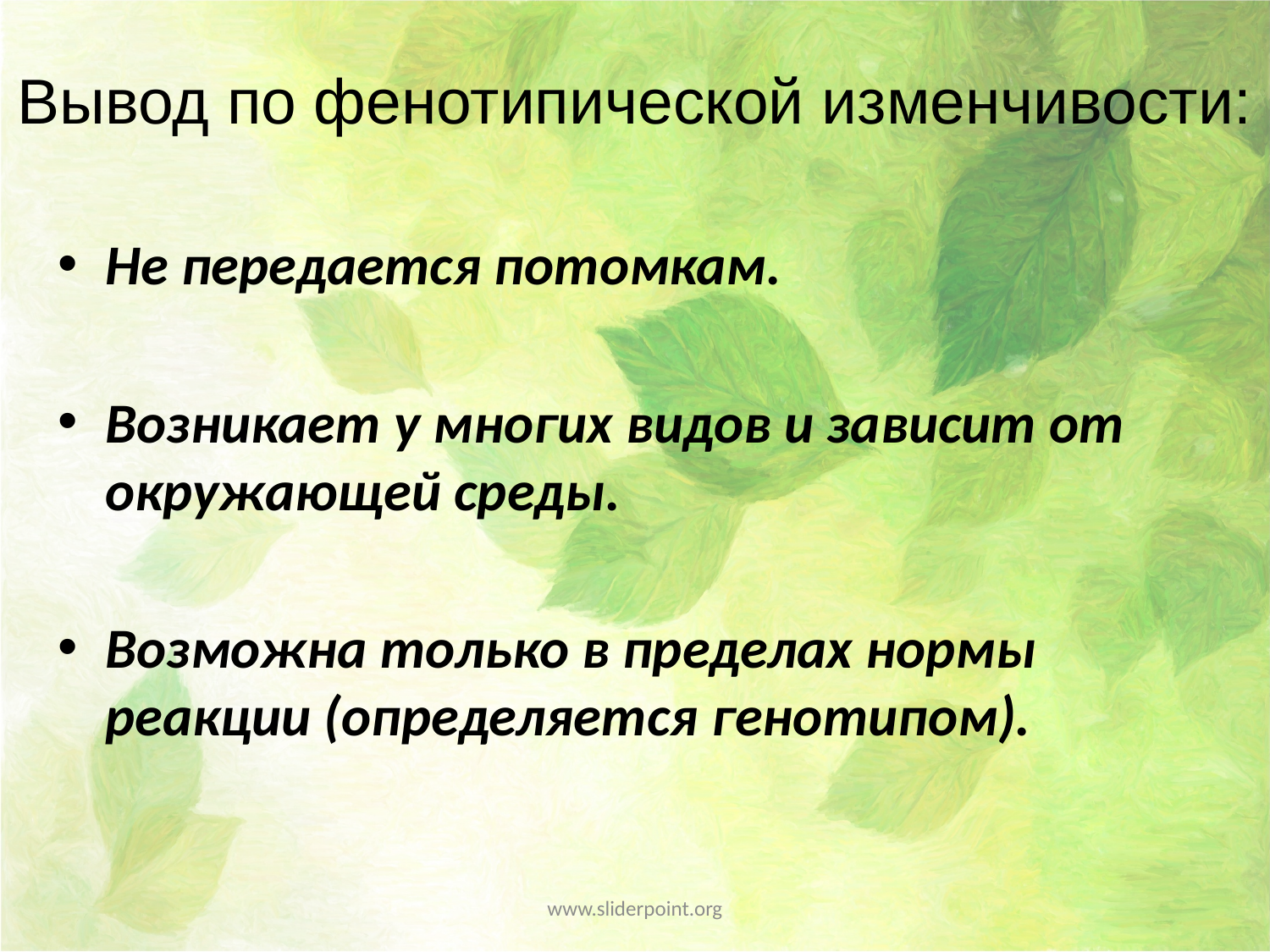

# Вывод по фенотипической изменчивости:
Не передается потомкам.

Возникает у многих видов и зависит от  окружающей среды.

Возможна только в пределах нормы реакции (определяется генотипом).

www.sliderpoint.org